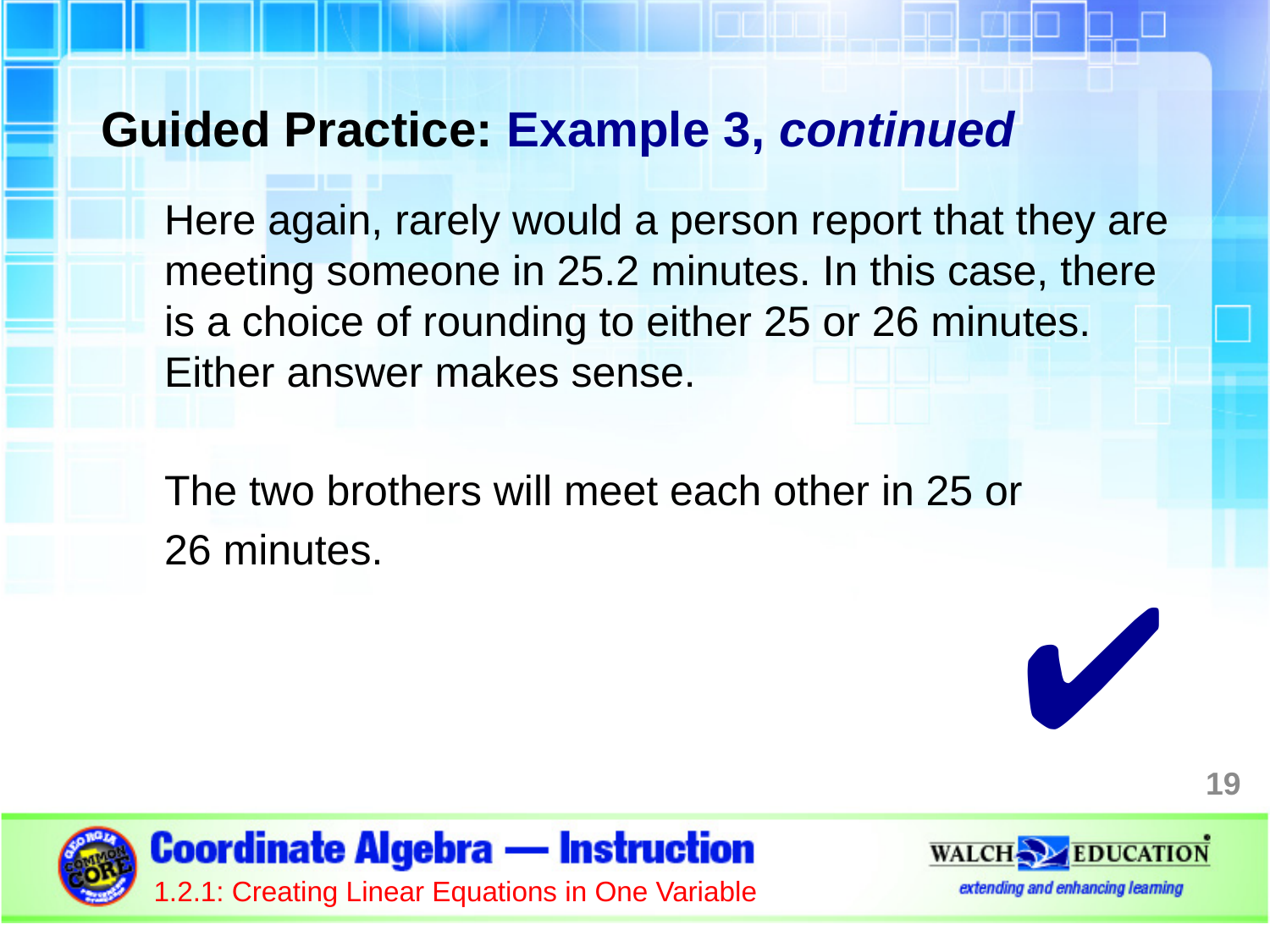

Guided Practice: Example 3, continued

Here again, rarely would a person report that they are meeting someone in 25.2 minutes. In this case, there is a choice of rounding to either 25 or 26 minutes. Either answer makes sense.

The two brothers will meet each other in 25 or
26 minutes.
✔
19
1.2.1: Creating Linear Equations in One Variable